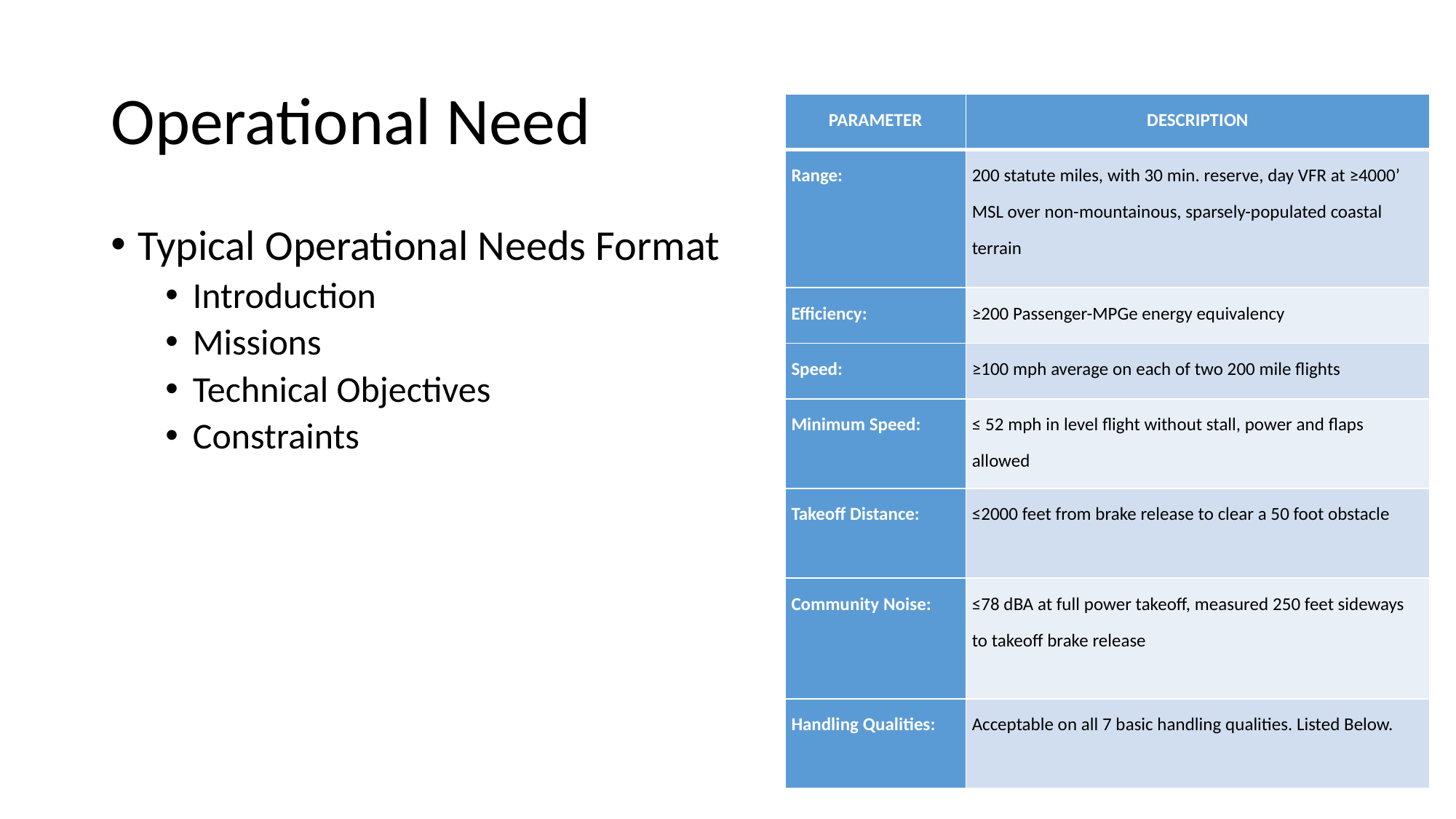

# Operational Need
| PARAMETER | DESCRIPTION |
| --- | --- |
| Range: | 200 statute miles, with 30 min. reserve, day VFR at ≥4000’ MSL over non-mountainous, sparsely-populated coastal terrain |
| Efficiency: | ≥200 Passenger-MPGe energy equivalency |
| Speed: | ≥100 mph average on each of two 200 mile flights |
| Minimum Speed: | ≤ 52 mph in level flight without stall, power and flaps allowed |
| Takeoff Distance: | ≤2000 feet from brake release to clear a 50 foot obstacle |
| Community Noise: | ≤78 dBA at full power takeoff, measured 250 feet sideways to takeoff brake release |
| Handling Qualities: | Acceptable on all 7 basic handling qualities. Listed Below. |
Typical Operational Needs Format
Introduction
Missions
Technical Objectives
Constraints